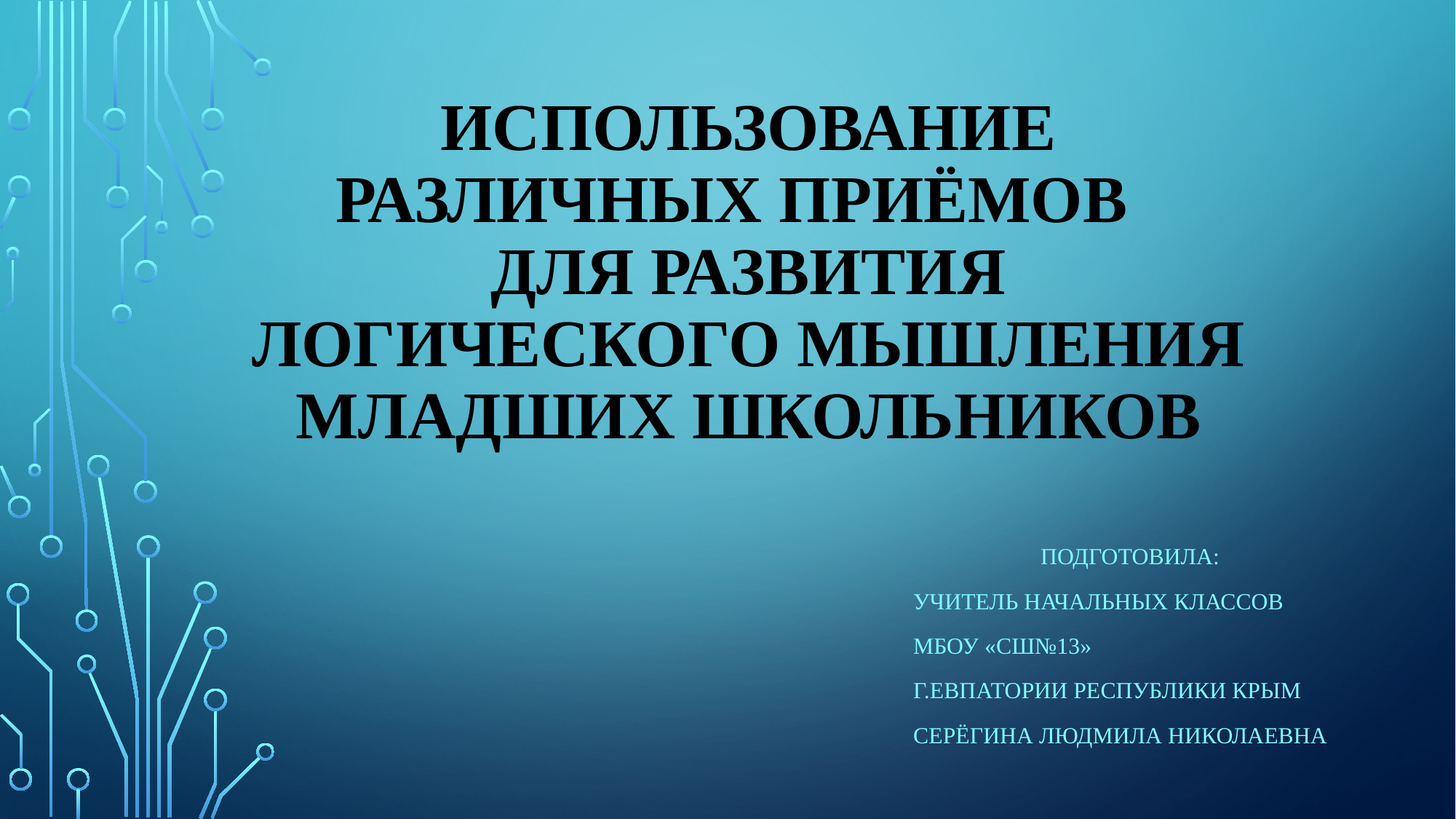

# Использование различных приёмов для развития логического мышления младших школьников
                    Подготовила:
Учитель начальных классов
МБОУ «сш№13»
Г.Евпатории Республики крым
Серёгина Людмила Николаевна